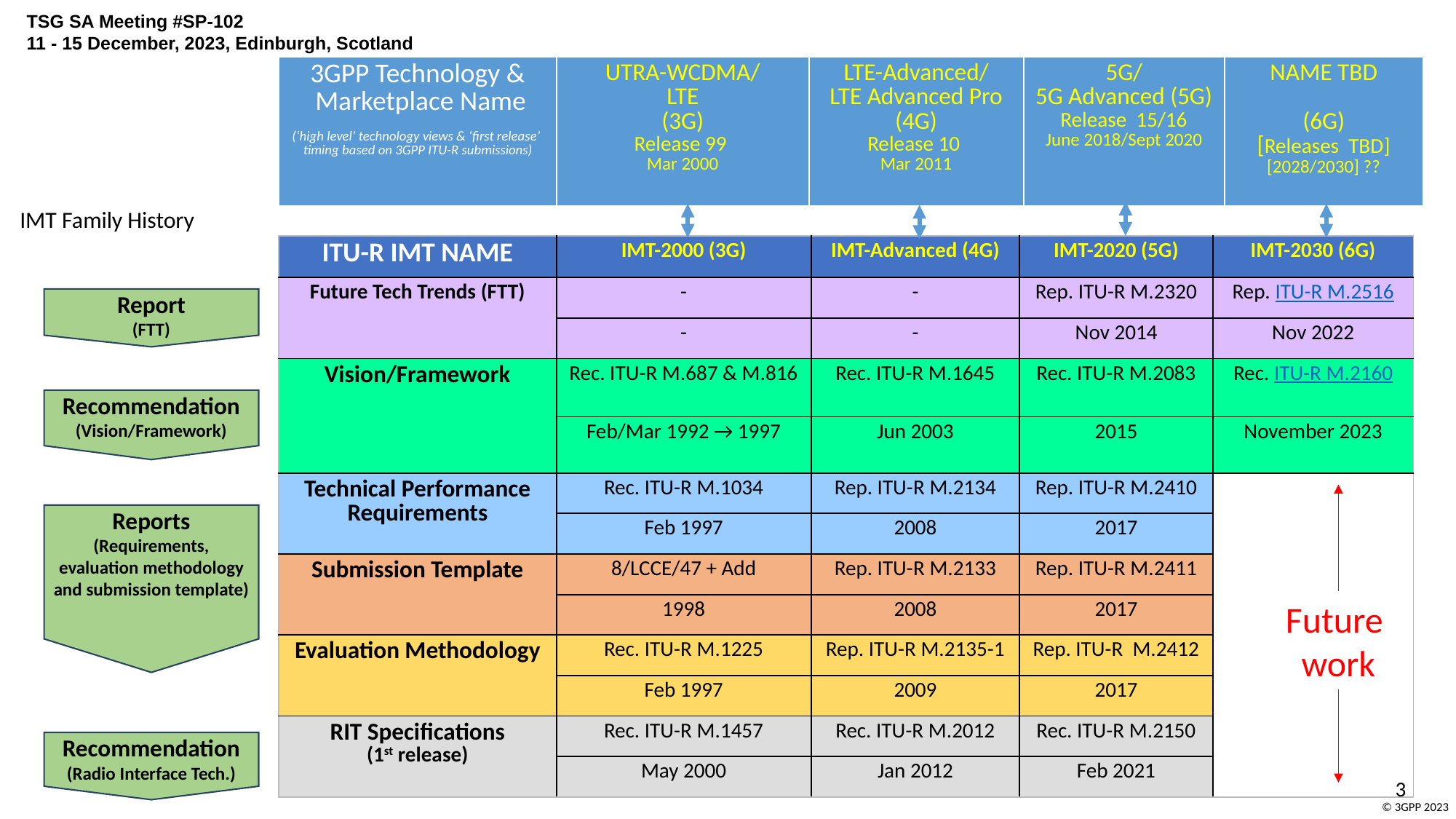

| 3GPP Technology & Marketplace Name (‘high level’ technology views & ‘first release’ timing based on 3GPP ITU-R submissions) | UTRA-WCDMA/ LTE (3G) Release 99 Mar 2000 | LTE-Advanced/ LTE Advanced Pro (4G) Release 10 Mar 2011 | 5G/ 5G Advanced (5G) Release 15/16 June 2018/Sept 2020 | NAME TBD (6G) [Releases TBD] [2028/2030] ?? |
| --- | --- | --- | --- | --- |
# IMT Family History
| ITU-R IMT NAME | IMT-2000 (3G) | IMT-Advanced (4G) | IMT-2020 (5G) | IMT-2030 (6G) |
| --- | --- | --- | --- | --- |
| Future Tech Trends (FTT) | - | - | Rep. ITU-R M.2320 | Rep. ITU-R M.2516 |
|  | - | - | Nov 2014 | Nov 2022 |
| Vision/Framework | Rec. ITU-R M.687 & M.816 | Rec. ITU-R M.1645 | Rec. ITU-R M.2083 | Rec. ITU-R M.2160 |
|  | Feb/Mar 1992 → 1997 | Jun 2003 | 2015 | November 2023 |
| Technical Performance Requirements | Rec. ITU-R M.1034 | Rep. ITU-R M.2134 | Rep. ITU-R M.2410 |  |
|  | Feb 1997 | 2008 | 2017 |  |
| Submission Template | 8/LCCE/47 + Add | Rep. ITU-R M.2133 | Rep. ITU-R M.2411 |  |
|  | 1998 | 2008 | 2017 |  |
| Evaluation Methodology | Rec. ITU-R M.1225 | Rep. ITU-R M.2135-1 | Rep. ITU-R M.2412 |  |
|  | Feb 1997 | 2009 | 2017 |  |
| RIT Specifications (1st release) | Rec. ITU-R M.1457 | Rec. ITU-R M.2012 | Rec. ITU-R M.2150 |  |
|  | May 2000 | Jan 2012 | Feb 2021 |  |
Report
(FTT)
Recommendation
(Vision/Framework)
Future
work
Reports
(Requirements, evaluation methodology and submission template)
Recommendation
(Radio Interface Tech.)